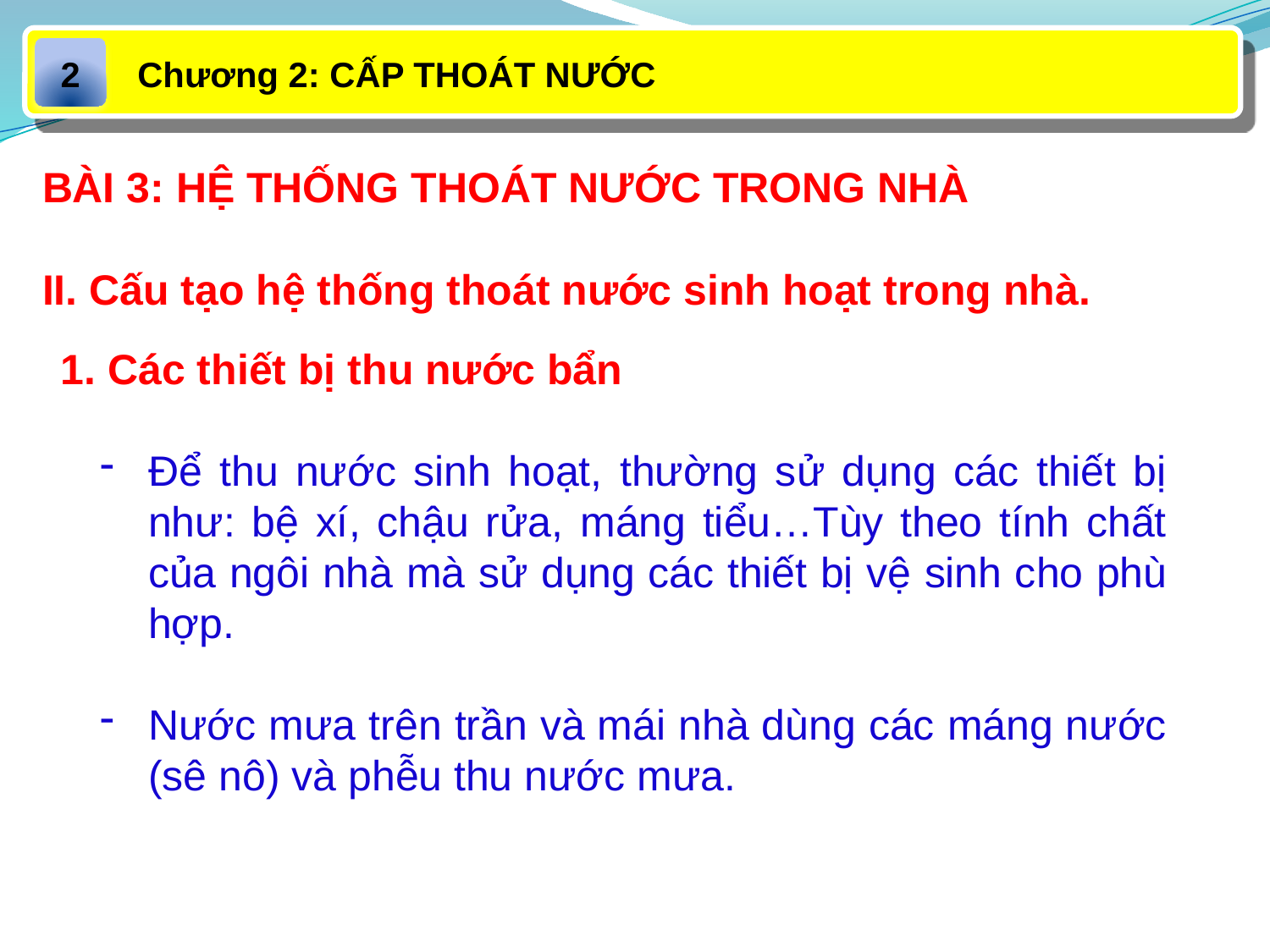

Chương 2: CẤP THOÁT NƯỚC
2

BÀI 3: HỆ THỐNG THOÁT NƯỚC TRONG NHÀ

II. Cấu tạo hệ thống thoát nước sinh hoạt trong nhà.

1. Các thiết bị thu nước bẩn

Để thu nước sinh hoạt, thường sử dụng các thiết bị như: bệ xí, chậu rửa, máng tiểu…Tùy theo tính chất của ngôi nhà mà sử dụng các thiết bị vệ sinh cho phù hợp.

Nước mưa trên trần và mái nhà dùng các máng nước (sê nô) và phễu thu nước mưa.